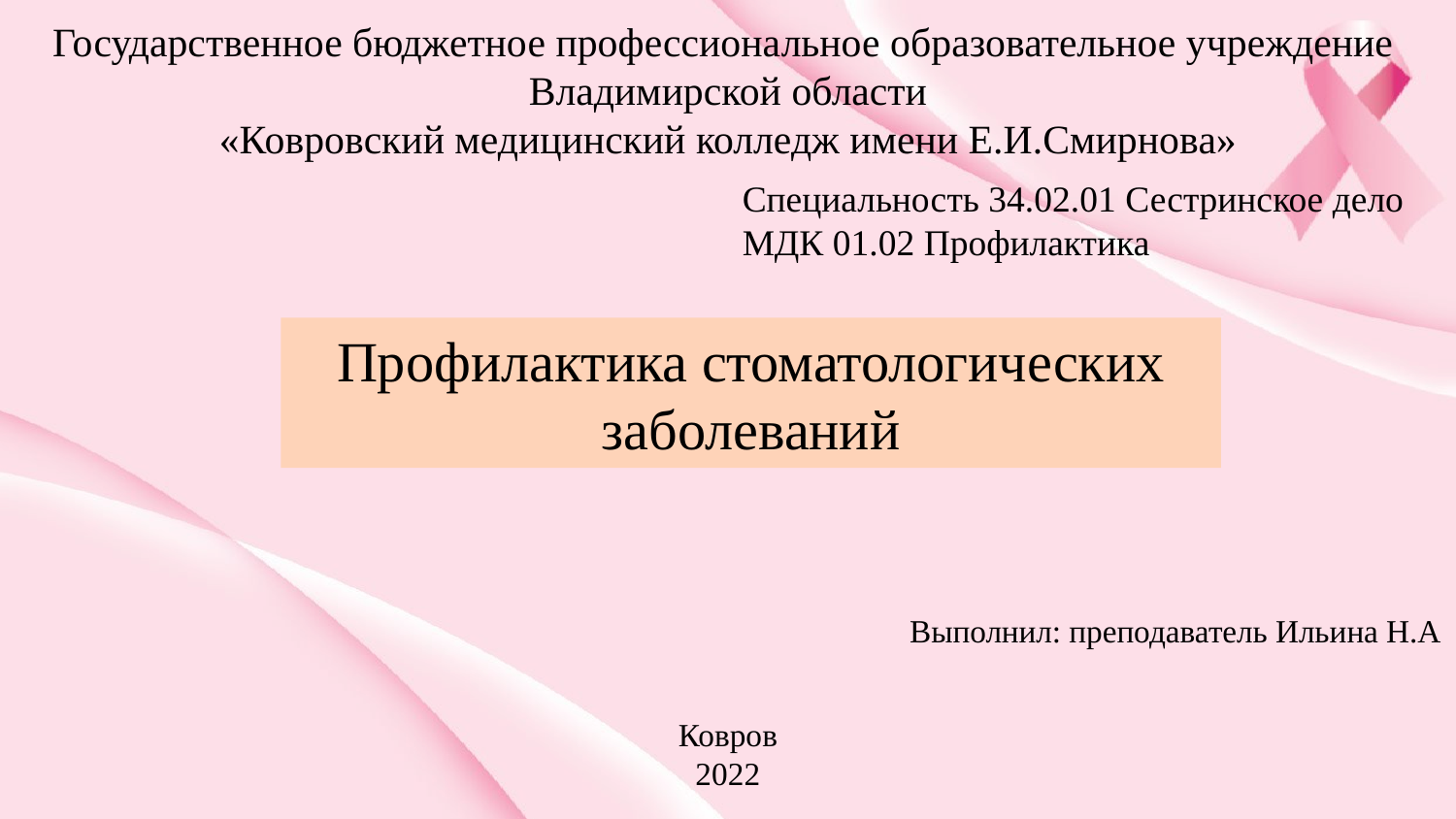

# Государственное бюджетное профессиональное образовательное учреждение Владимирской области «Ковровский медицинский колледж имени Е.И.Смирнова»
Специальность 34.02.01 Сестринское дело
МДК 01.02 Профилактика
Профилактика стоматологических заболеваний

Выполнил: преподаватель Ильина Н.А
Ковров
2022